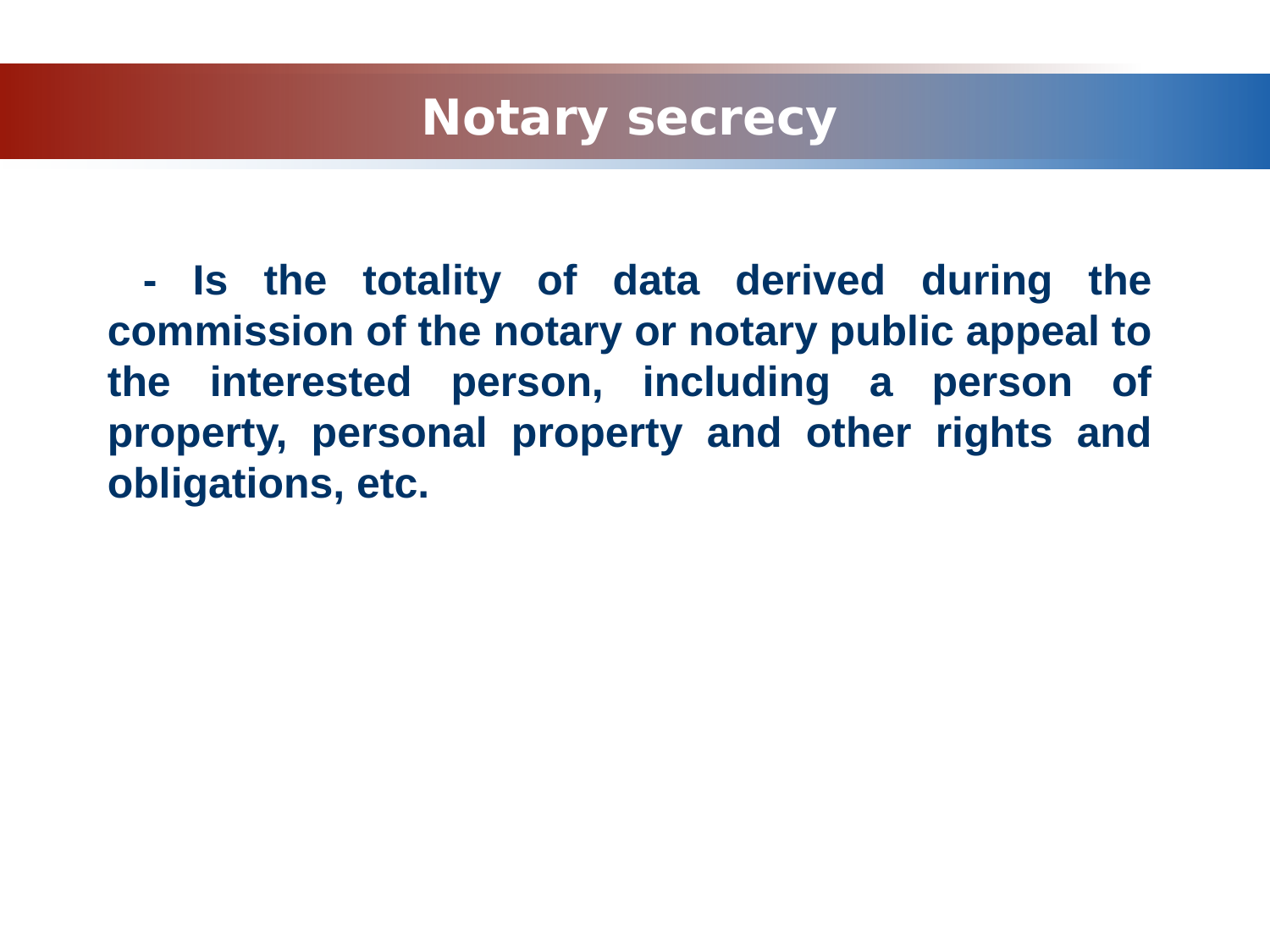

# Notary secrecy
 - Is the totality of data derived during the commission of the notary or notary public appeal to the interested person, including a person of property, personal property and other rights and obligations, etc.